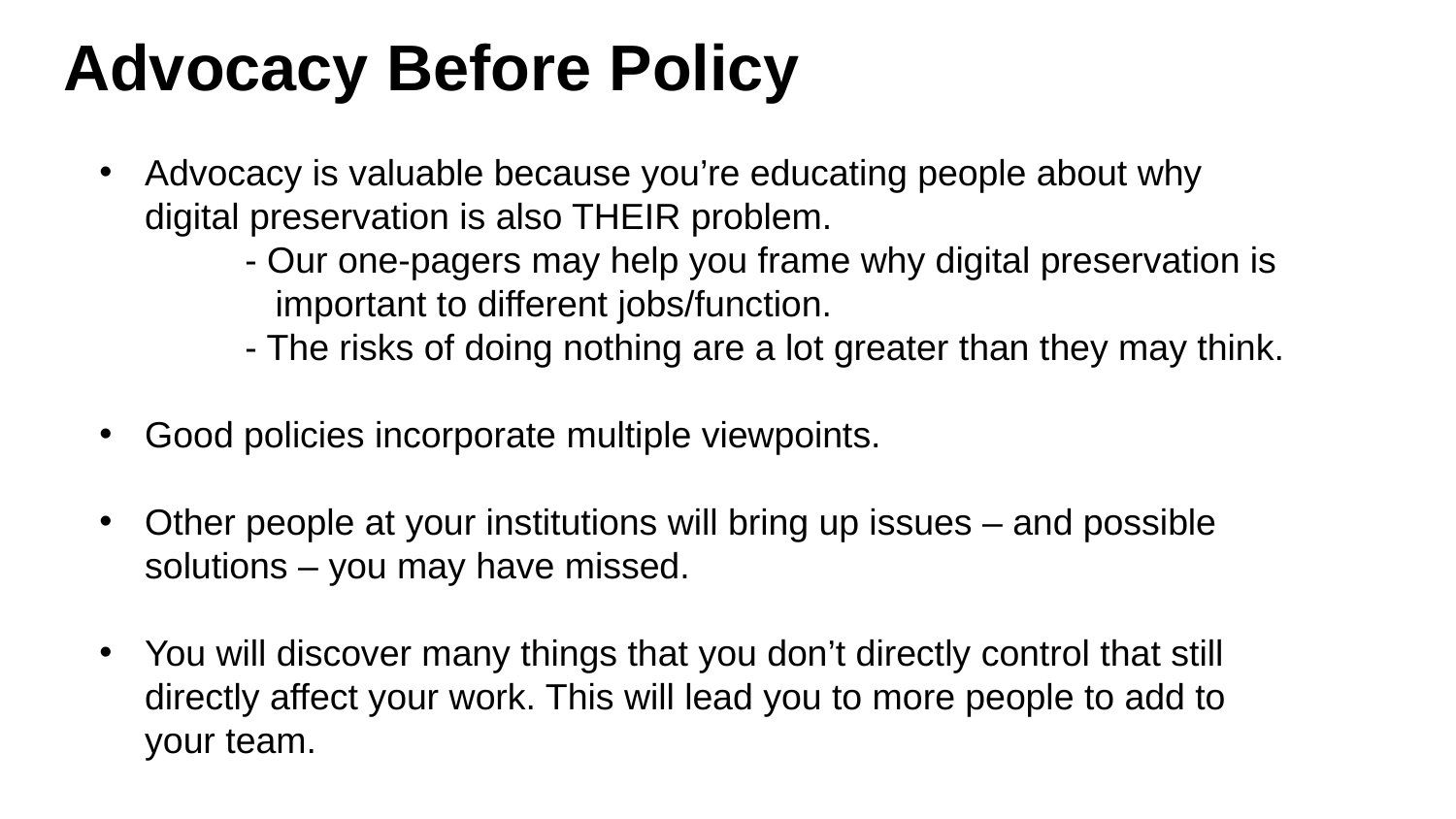

# Advocacy Before Policy
Advocacy is valuable because you’re educating people about why digital preservation is also THEIR problem.
	- Our one-pagers may help you frame why digital preservation is 	   important to different jobs/function.
	- The risks of doing nothing are a lot greater than they may think.
Good policies incorporate multiple viewpoints.
Other people at your institutions will bring up issues – and possible solutions – you may have missed.
You will discover many things that you don’t directly control that still directly affect your work. This will lead you to more people to add to your team.